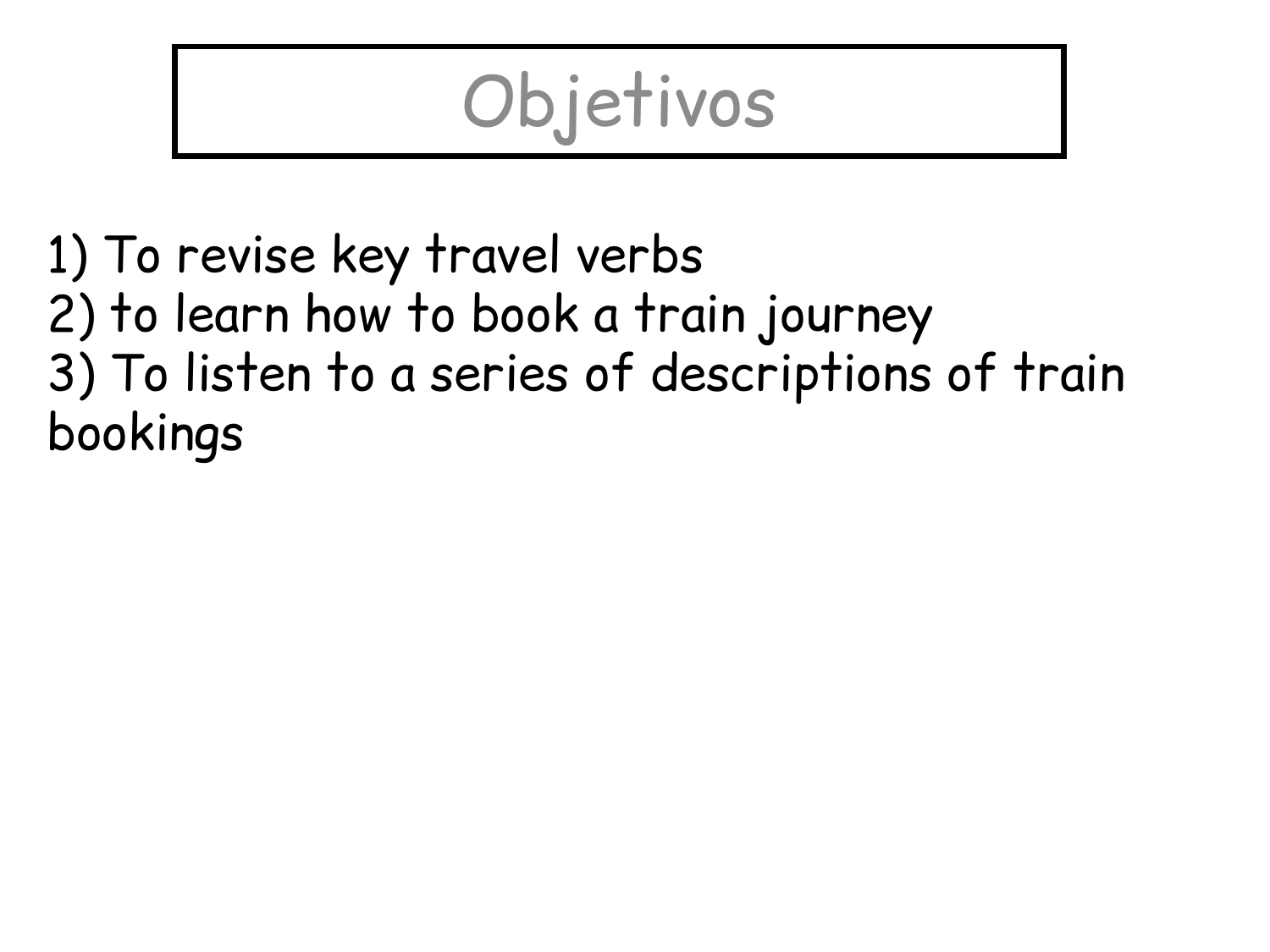

Objetivos
1) To revise key travel verbs
2) to learn how to book a train journey
3) To listen to a series of descriptions of train bookings